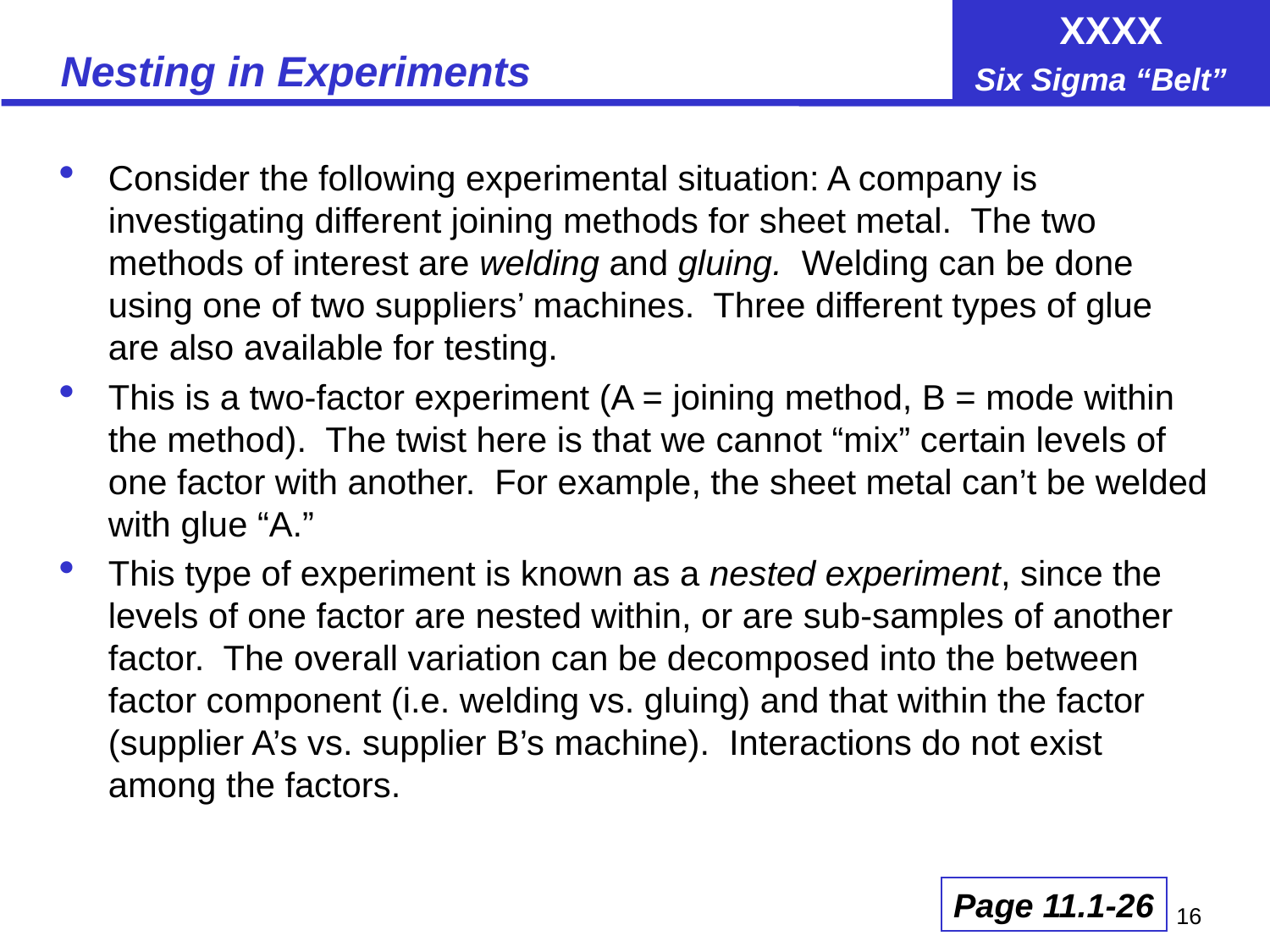

# Nesting in Experiments
Consider the following experimental situation: A company is investigating different joining methods for sheet metal.  The two methods of interest are welding and gluing.  Welding can be done using one of two suppliers’ machines.  Three different types of glue are also available for testing.
This is a two-factor experiment (A = joining method, B = mode within the method).  The twist here is that we cannot “mix” certain levels of one factor with another.  For example, the sheet metal can’t be welded with glue “A.”
This type of experiment is known as a nested experiment, since the levels of one factor are nested within, or are sub-samples of another factor.  The overall variation can be decomposed into the between factor component (i.e. welding vs. gluing) and that within the factor (supplier A’s vs. supplier B’s machine).  Interactions do not exist among the factors.
Page 11.1-26